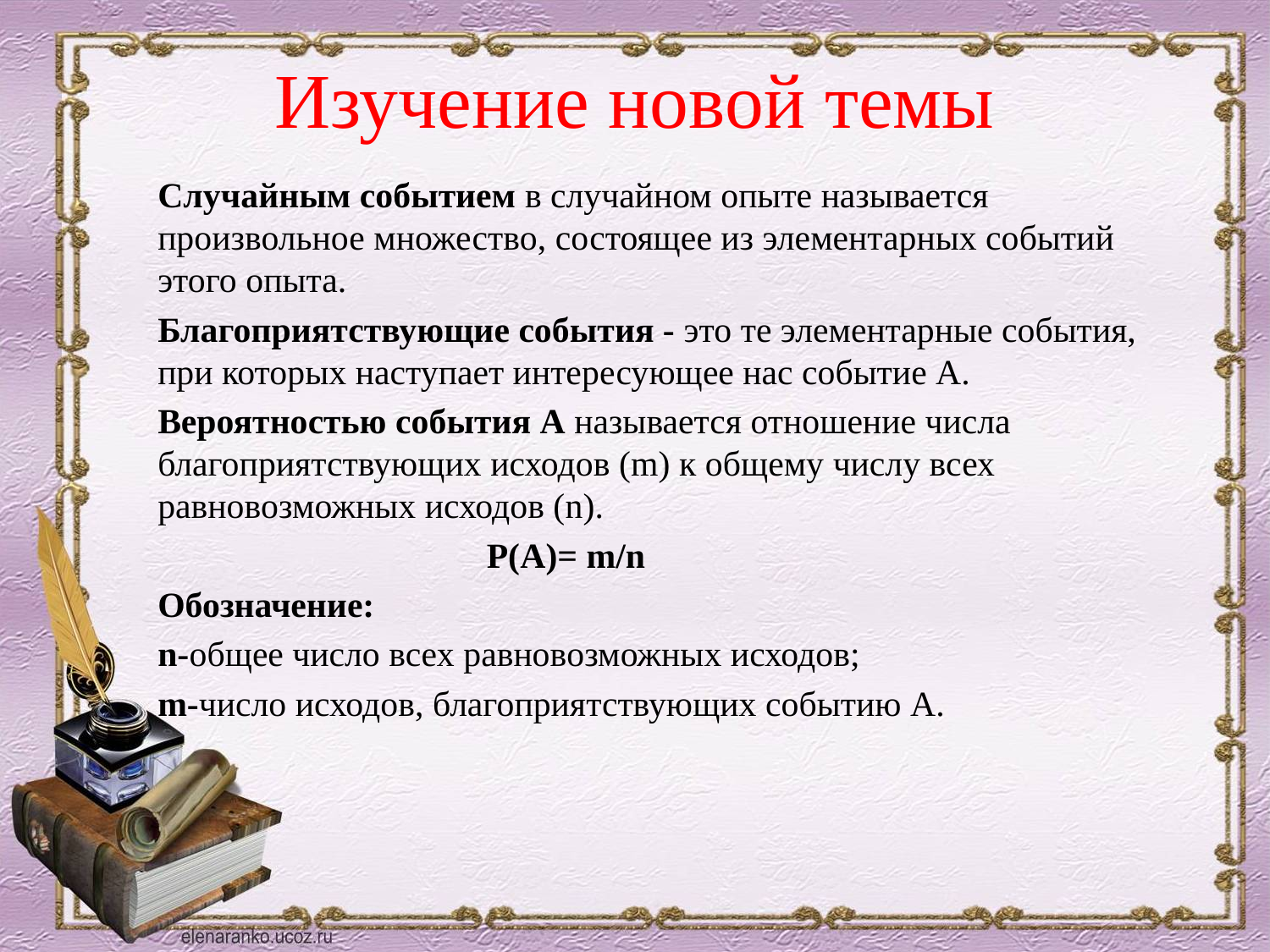

# Изучение новой темы
Случайным событием в случайном опыте называется произвольное множество, состоящее из элементарных событий этого опыта.
Благоприятствующие события - это те элементарные события, при которых наступает интересующее нас событие А.
Вероятностью события А называется отношение числа благоприятствующих исходов (m) к общему числу всех равновозможных исходов (n).
                                     Р(А)= m/n
Обозначение:
n-общее число всех равновозможных исходов;
m-число исходов, благоприятствующих событию А.